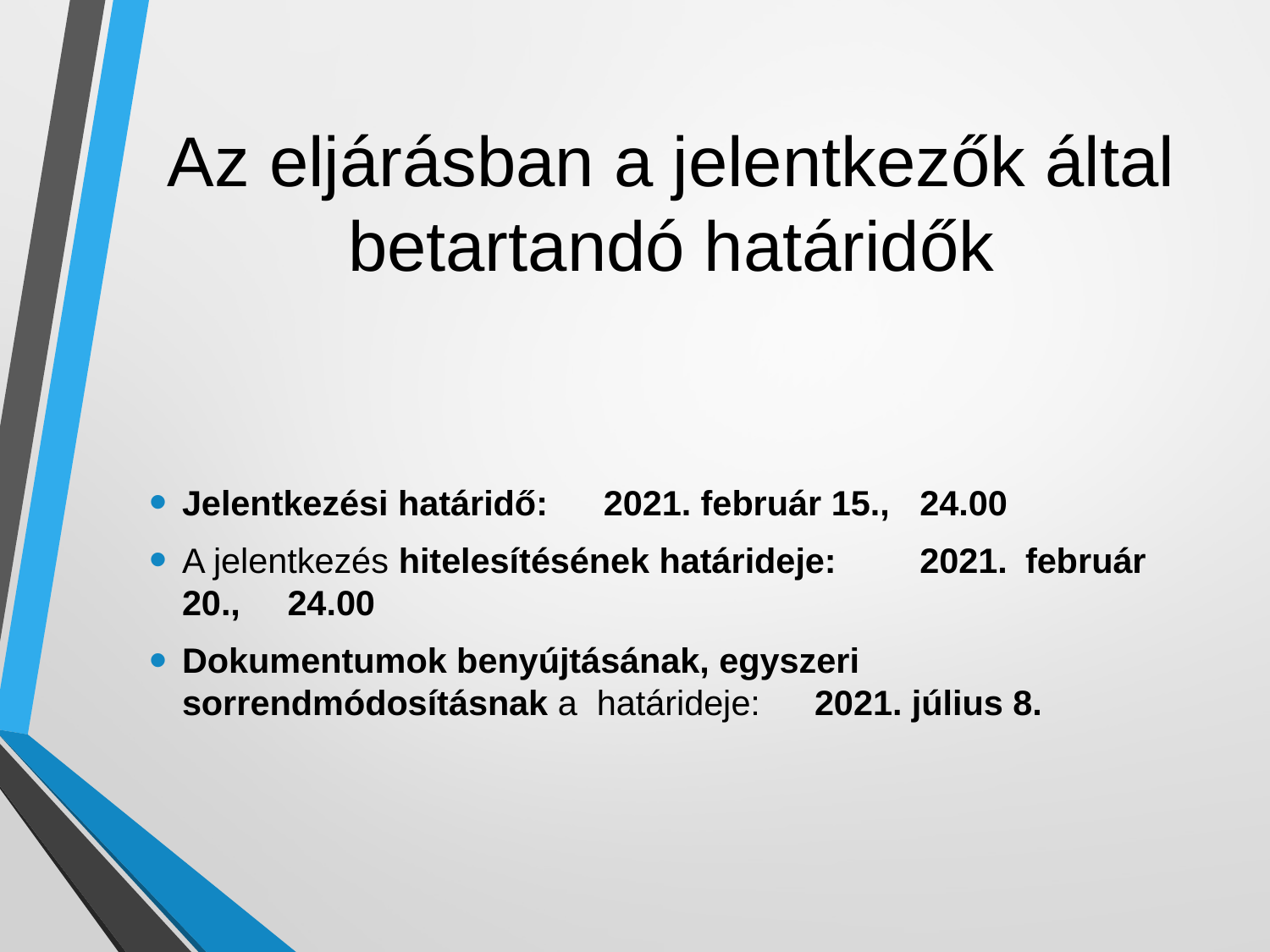

# Az eljárásban a jelentkezők által betartandó határidők
Jelentkezési határidő:  				2021. február 15., 											24.00
A jelentkezés hitelesítésének határideje:  	2021. 															február 20., 													24.00
Dokumentumok benyújtásának, egyszeri sorrendmódosításnak a  határideje: 		2021. július 8.